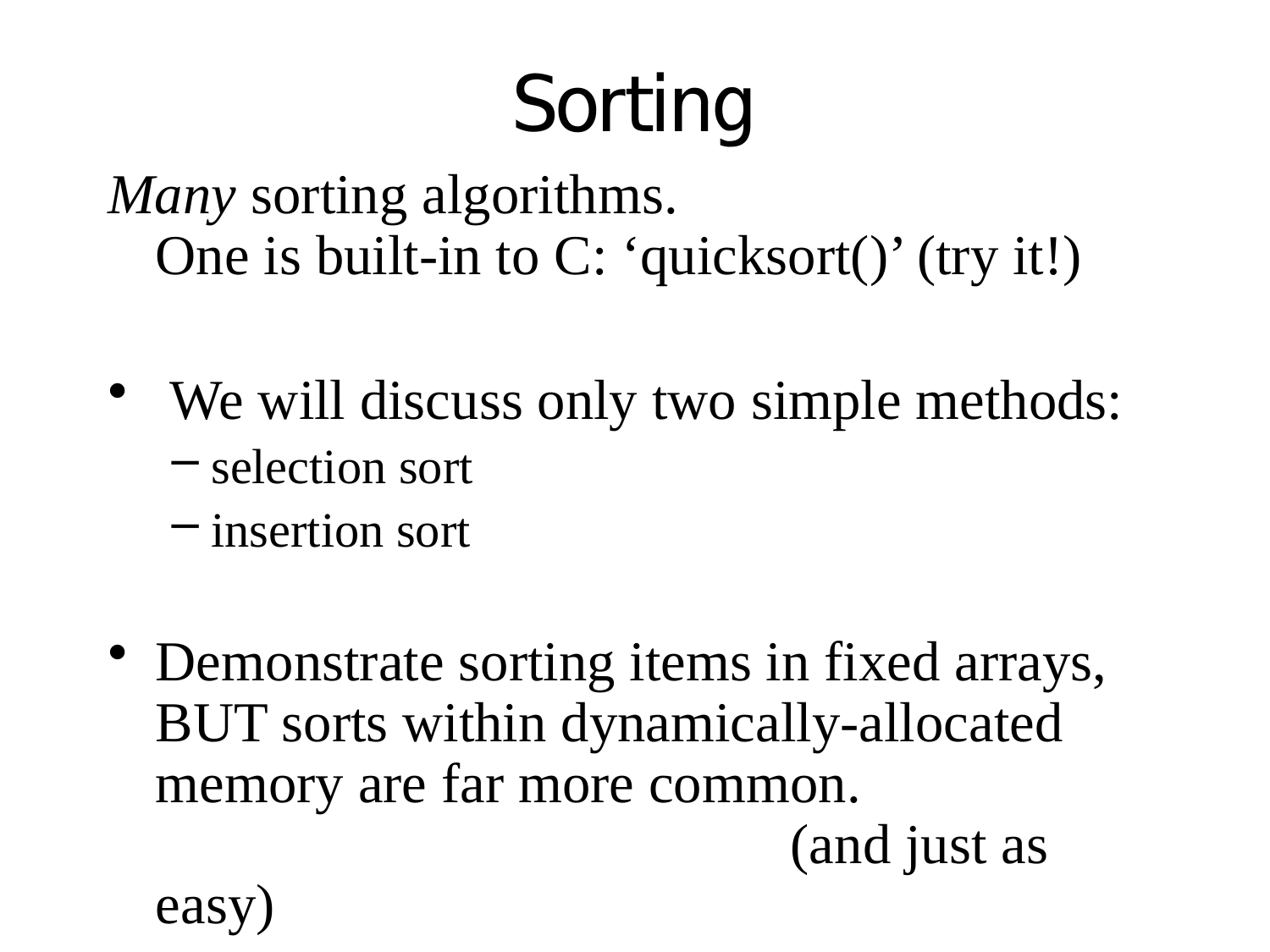

# Sorting
Many sorting algorithms.
One is built-in to C: ‘quicksort()’ (try it!)

 We will discuss only two simple methods:
selection sort
insertion sort

Demonstrate sorting items in fixed arrays, BUT sorts within dynamically-allocated memory are far more common.
					(and just as easy)